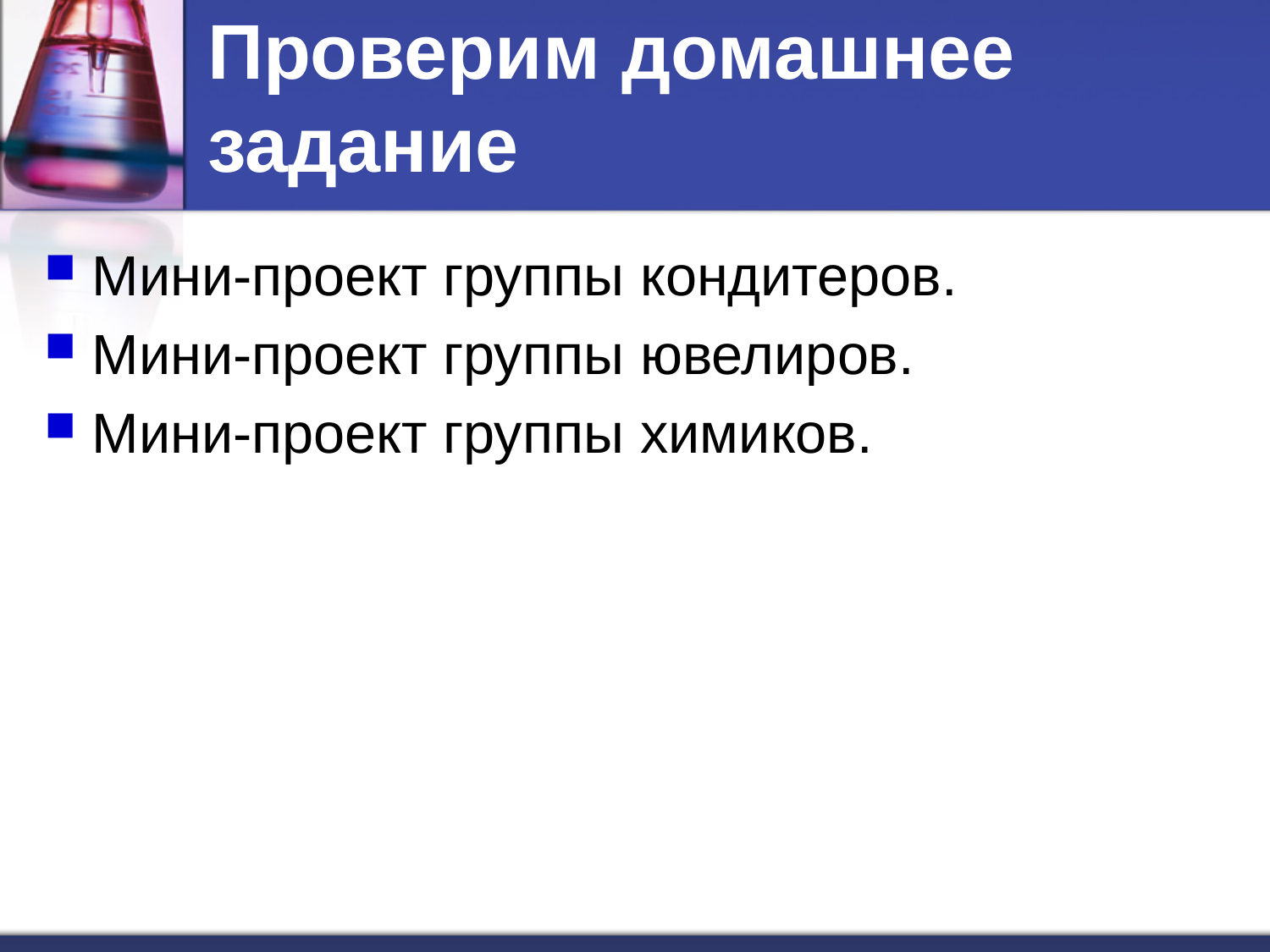

# Проверим домашнее задание
Мини-проект группы кондитеров.
Мини-проект группы ювелиров.
Мини-проект группы химиков.